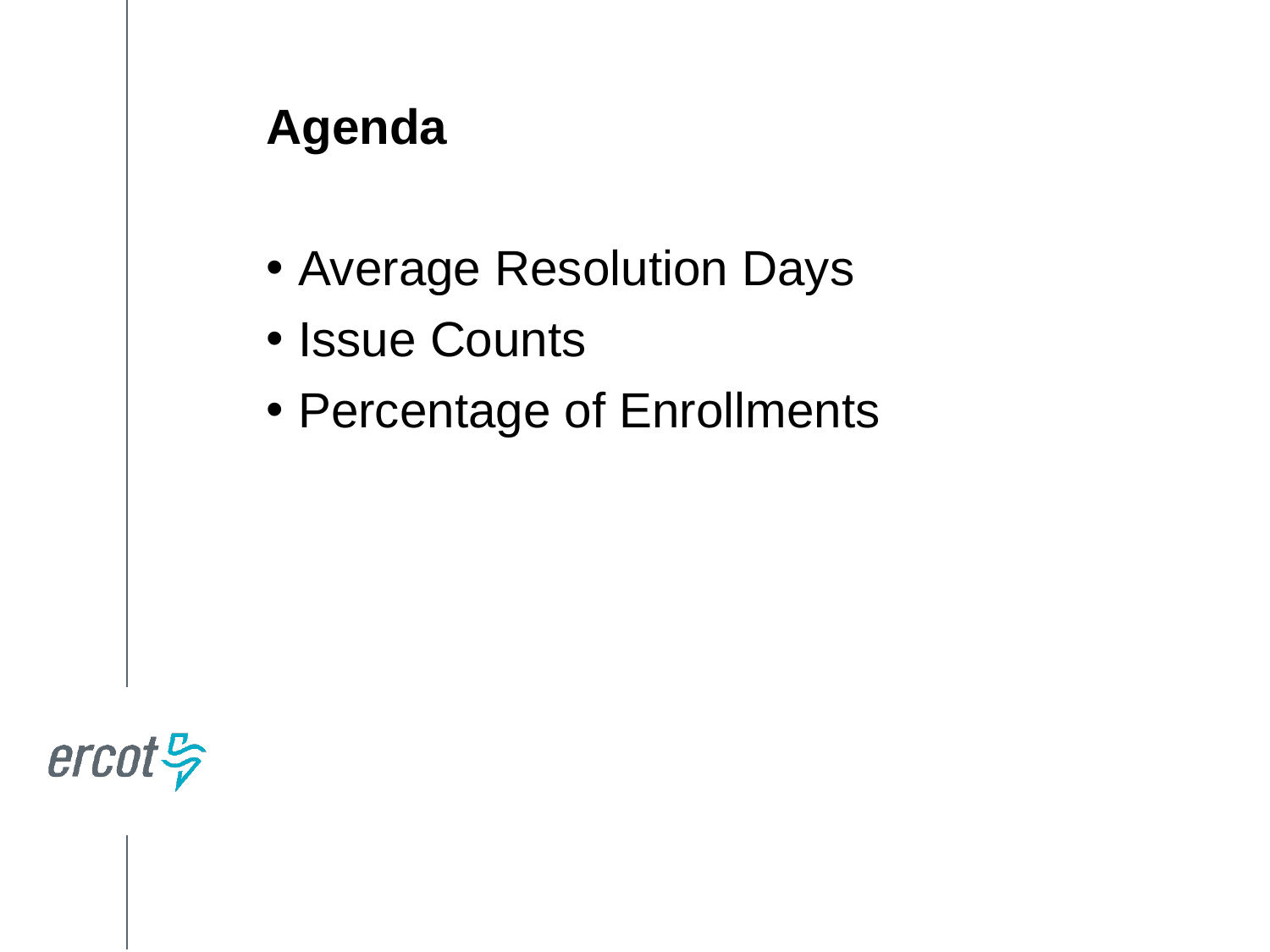

Agenda

Average Resolution Days
Issue Counts
Percentage of Enrollments